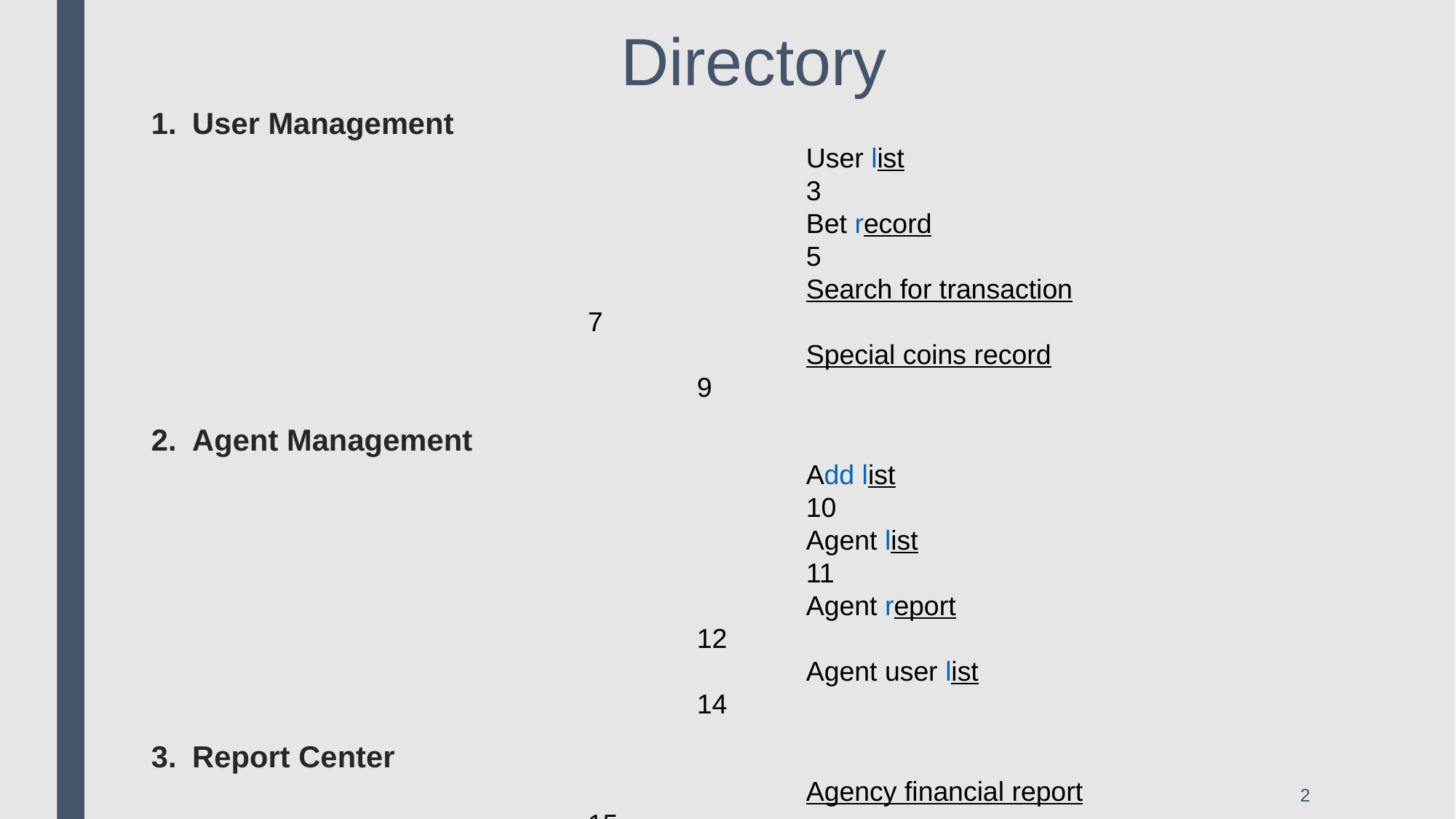

# Directory
User Management
						User list									3
						Bet record								5
						Search for transaction					7
						Special coins record						9
Agent Management
						Add list									10
						Agent list								11
						Agent report							12
						Agent user list							14
Report Center
						Agency financial report					15
						Seamless wallet record					18
						Transfer wallet record					19
Customer Service
						Customer service list						20
Other Information
						Account information						21
						Whitelist								23
2